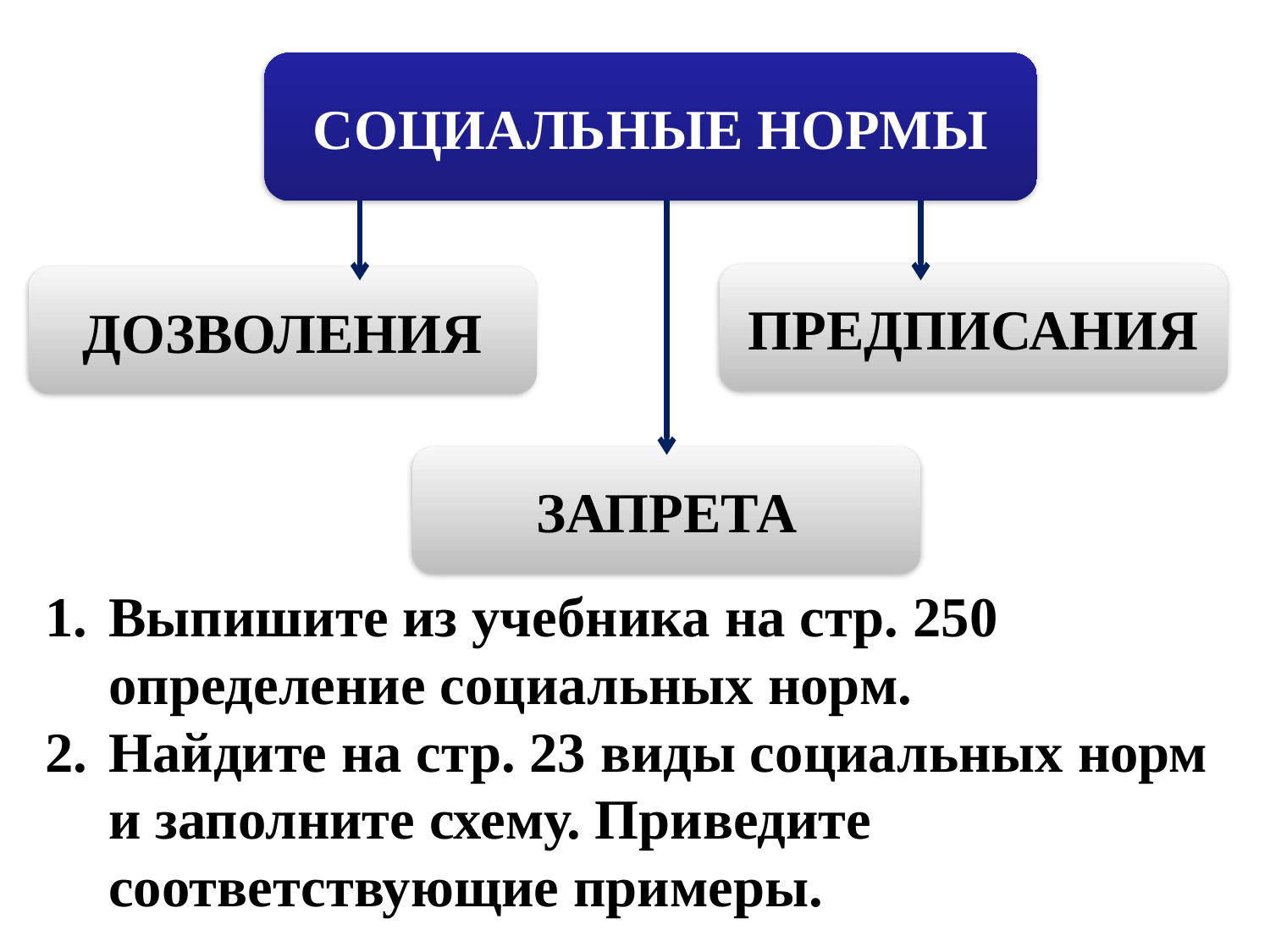

СОЦИАЛЬНЫЕ НОРМЫ
ПРЕДПИСАНИЯ
ДОЗВОЛЕНИЯ
ЗАПРЕТА
Выпишите из учебника на стр. 250 определение социальных норм.
Найдите на стр. 23 виды социальных норм и заполните схему. Приведите соответствующие примеры.